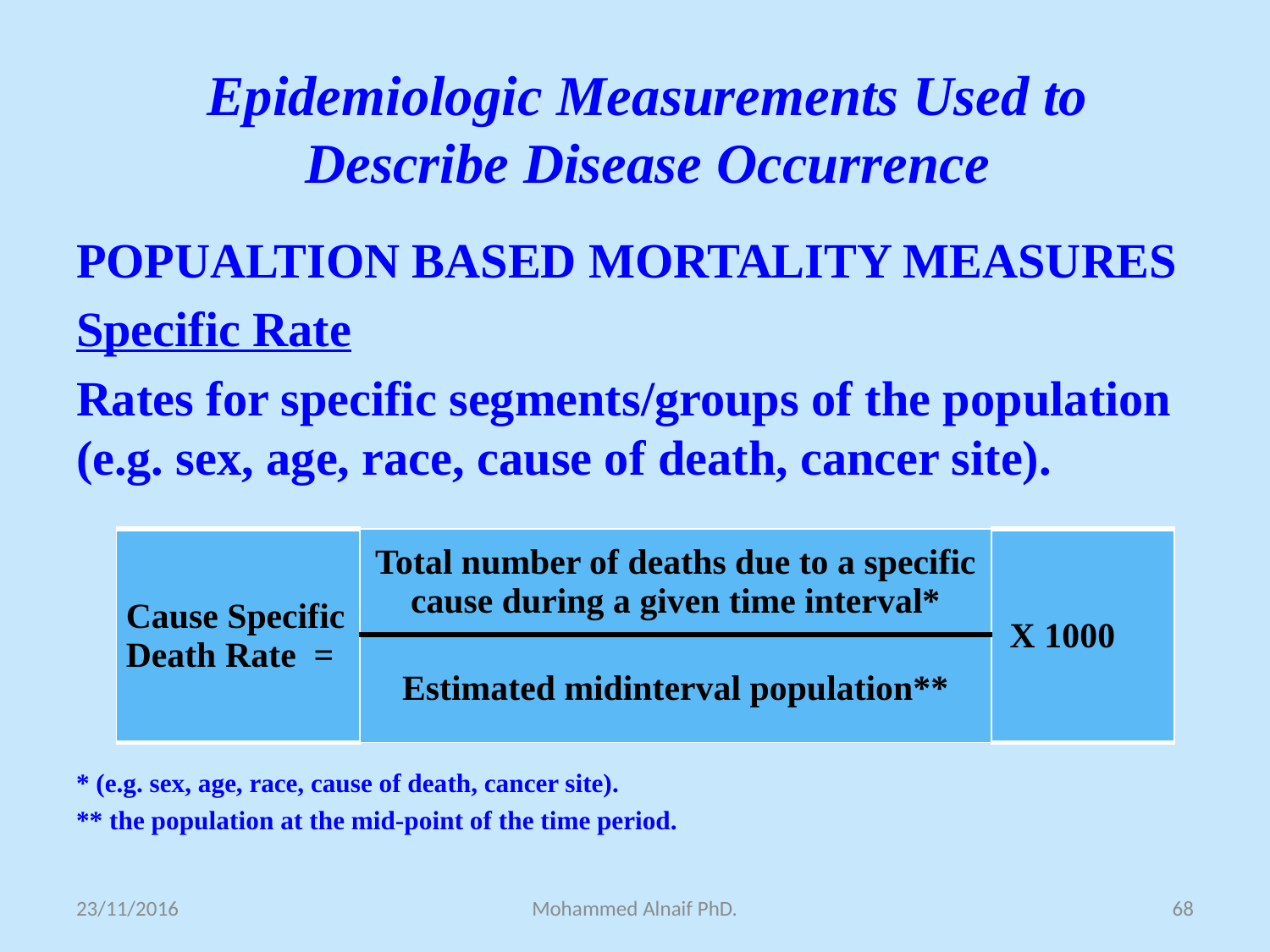

# Epidemiologic Measurements Used to Describe Disease Occurrence
POPUALTION BASED MORTALITY MEASURES
Specific Rate
Rates for specific segments/groups of the population  (e.g. sex, age, race, cause of death, cancer site).

* (e.g. sex, age, race, cause of death, cancer site).
** the population at the mid-point of the time period.

| Cause Specific Death Rate = | Total number of deaths due to a specific cause during a given time interval\* | X 1000 |
| --- | --- | --- |
|  | Estimated midinterval population\*\* |  |
23/11/2016
Mohammed Alnaif PhD.
68